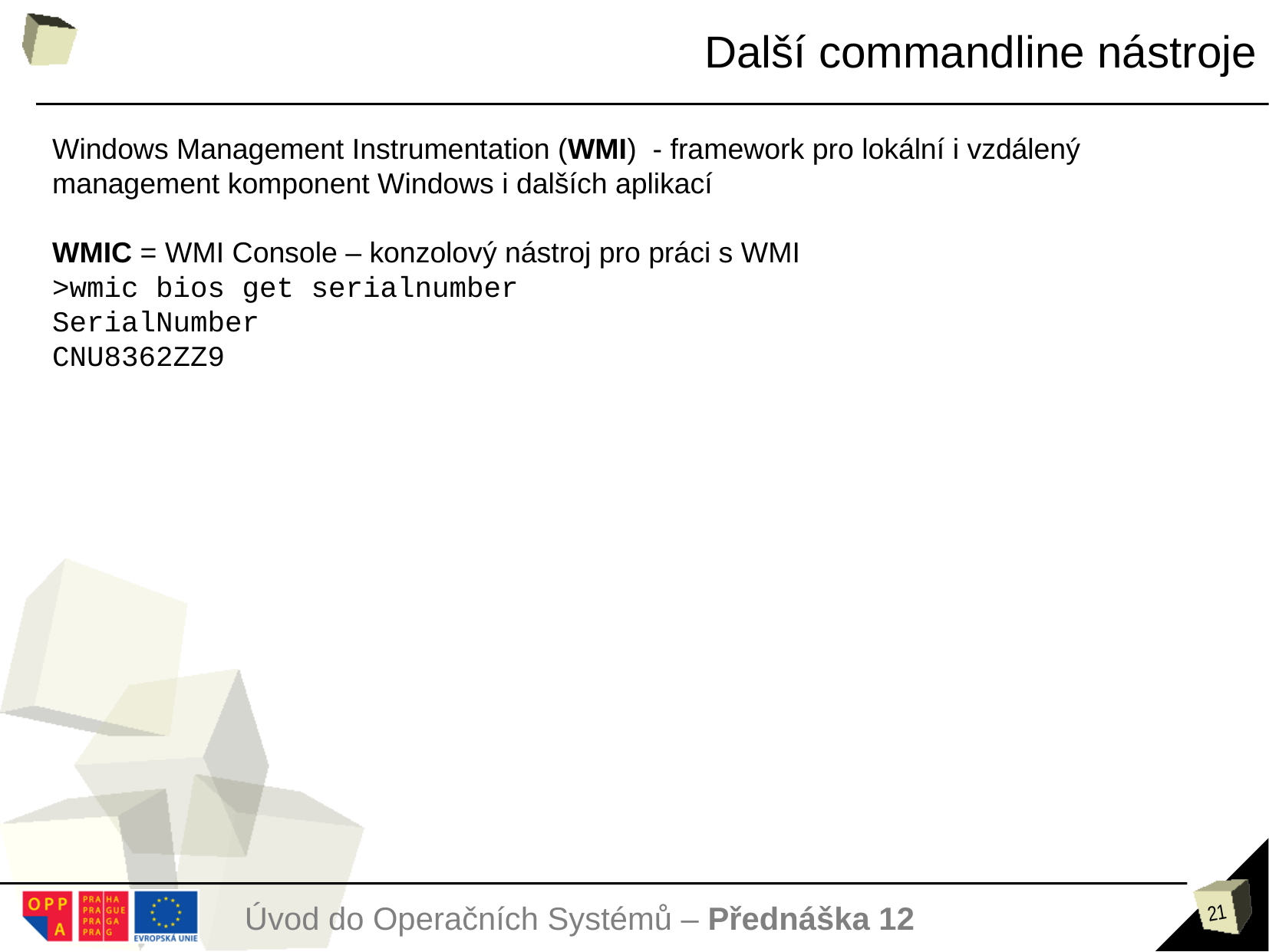

Další commandline nástroje

Windows Management Instrumentation (WMI)  - framework pro lokální i vzdálený management komponent Windows i dalších aplikací

WMIC = WMI Console – konzolový nástroj pro práci s WMI
>wmic bios get serialnumber
SerialNumber
CNU8362ZZ9